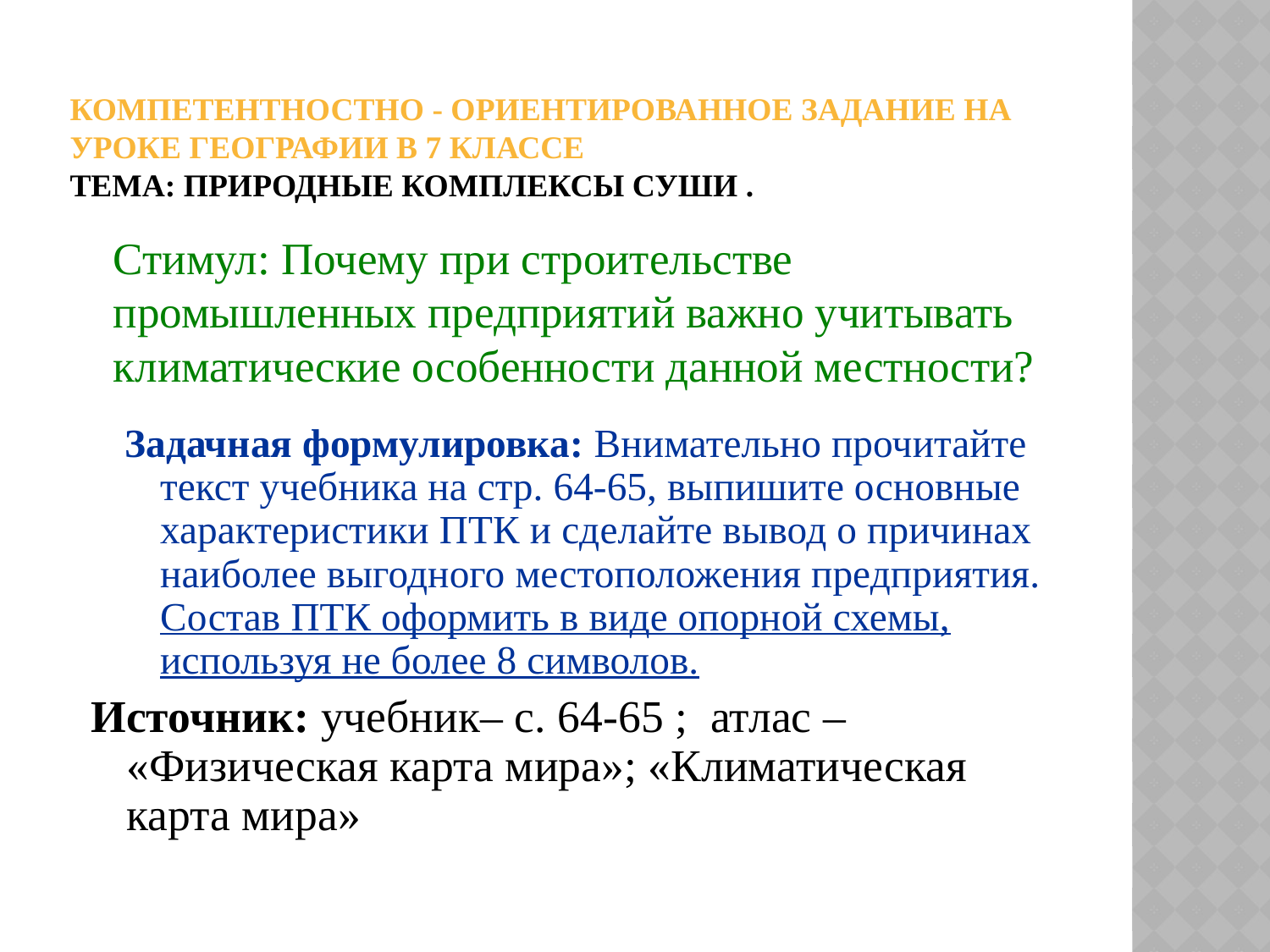

# Компетентностно - ориентированное задание на уроке географии в 7 классе ТЕМА: Природные комплексы суши .
	Стимул: Почему при строительстве промышленных предприятий важно учитывать климатические особенности данной местности?
Задачная формулировка: Внимательно прочитайте  текст учебника на стр. 64-65, выпишите основные характеристики ПТК и сделайте вывод о причинах  наиболее выгодного местоположения предприятия. Состав ПТК оформить в виде опорной схемы, используя не более 8 символов.
Источник: учебник– с. 64-65 ;  атлас – «Физическая карта мира»; «Климатическая  карта мира»